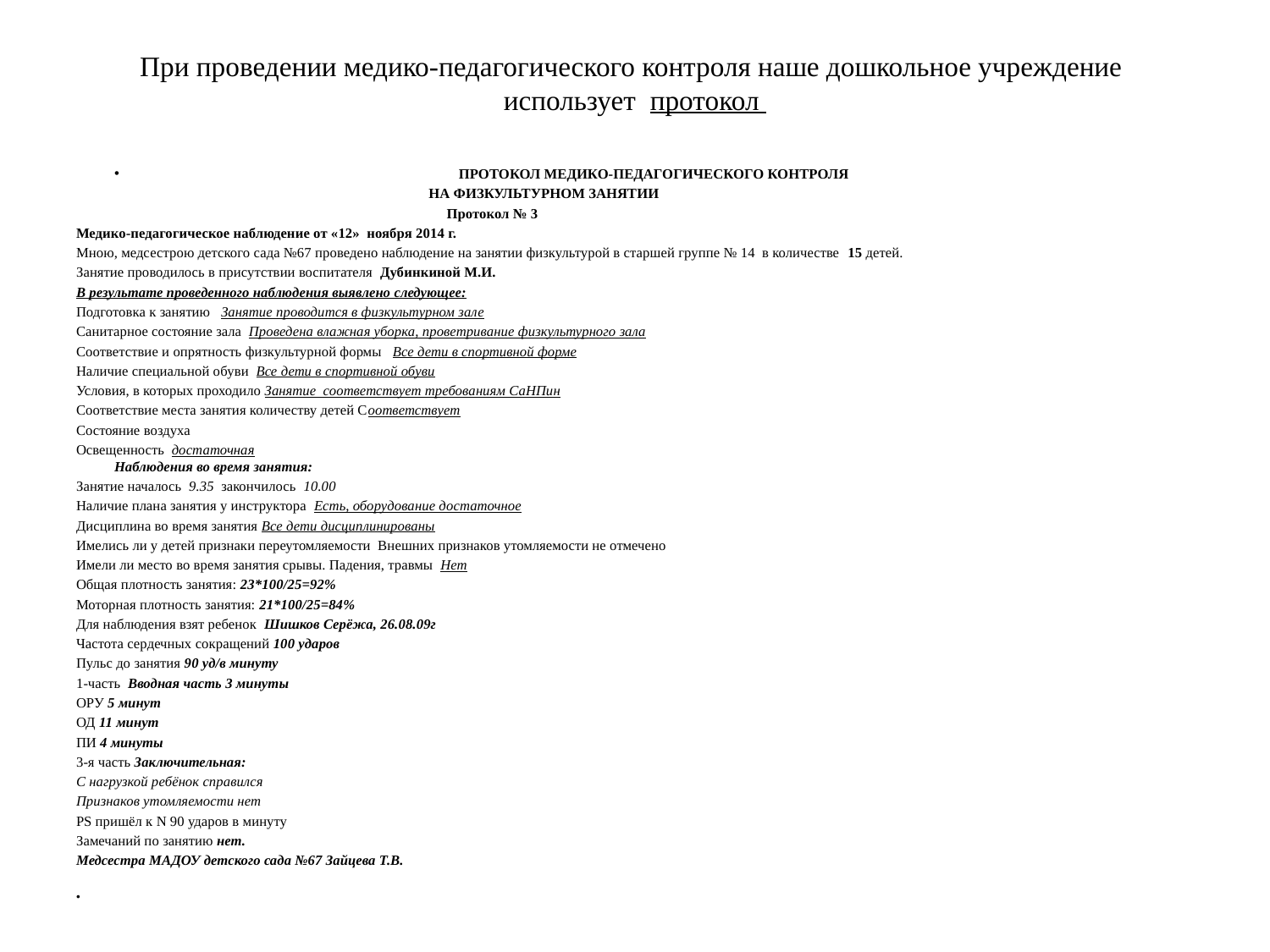

# При проведении медико-педагогического контроля наше дошкольное учреждение  использует  протокол
ПРОТОКОЛ МЕДИКО-ПЕДАГОГИЧЕСКОГО КОНТРОЛЯ
                                                                                                  НА ФИЗКУЛЬТУРНОМ ЗАНЯТИИ
                                                                                                       Протокол № 3
Медико-педагогическое наблюдение от «12»  ноября 2014 г.
Мною, медсестрою детского сада №67 проведено наблюдение на занятии физкультурой в старшей группе № 14  в количестве  15 детей.
Занятие проводилось в присутствии воспитателя  Дубинкиной М.И.
В результате проведенного наблюдения выявлено следующее:
Подготовка к занятию   Занятие проводится в физкультурном зале
Санитарное состояние зала  Проведена влажная уборка, проветривание физкультурного зала
Соответствие и опрятность физкультурной формы   Все дети в спортивной форме
Наличие специальной обуви  Все дети в спортивной обуви
Условия, в которых проходило Занятие  соответствует требованиям СаНПин
Соответствие места занятия количеству детей Соответствует
Состояние воздуха
Освещенность  достаточная
Наблюдения во время занятия:
Занятие началось  9.35  закончилось  10.00
Наличие плана занятия у инструктора  Есть, оборудование достаточное
Дисциплина во время занятия Все дети дисциплинированы
Имелись ли у детей признаки переутомляемости  Внешних признаков утомляемости не отмечено
Имели ли место во время занятия срывы. Падения, травмы  Нет
Общая плотность занятия: 23*100/25=92%
Моторная плотность занятия: 21*100/25=84%
Для наблюдения взят ребенок  Шишков Серёжа, 26.08.09г
Частота сердечных сокращений 100 ударов
Пульс до занятия 90 уд/в минуту
1-часть  Вводная часть 3 минуты
ОРУ 5 минут
ОД 11 минут
ПИ 4 минуты
3-я часть Заключительная:
С нагрузкой ребёнок справился
Признаков утомляемости нет
PS пришёл к N 90 ударов в минуту
Замечаний по занятию нет.
Медсестра МАДОУ детского сада №67 Зайцева Т.В.